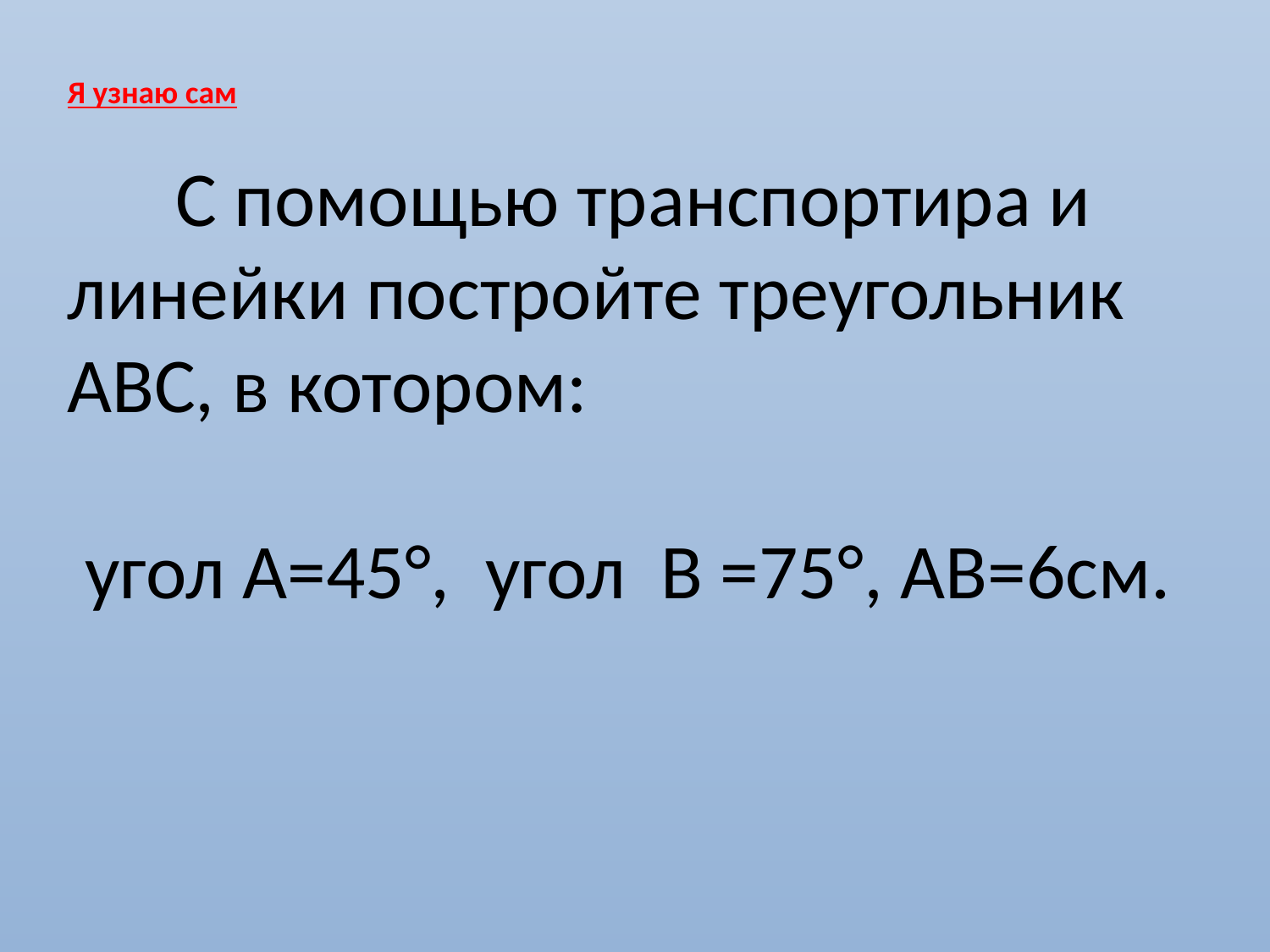

Я узнаю сам
               С помощью транспортира и линейки постройте треугольник АВС, в котором:
 угол А=45°,  угол  В =75°, АВ=6см.